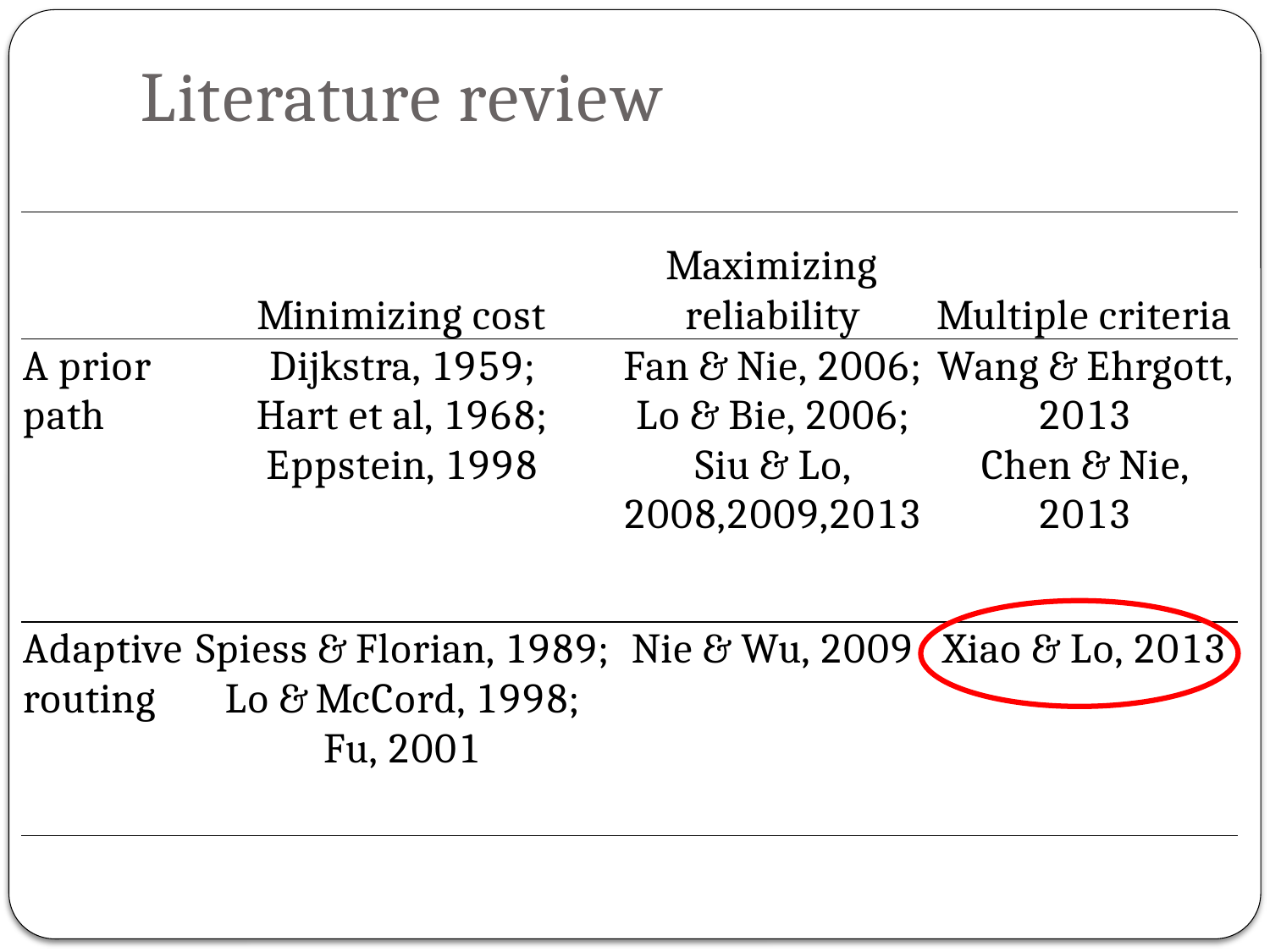

# Literature review
|  | Minimizing cost | Maximizing reliability | Multiple criteria |
| --- | --- | --- | --- |
| A prior path | Dijkstra, 1959; Hart et al, 1968; Eppstein, 1998 | Fan & Nie, 2006; Lo & Bie, 2006; Siu & Lo, 2008,2009,2013 | Wang & Ehrgott, 2013 Chen & Nie, 2013 |
| Adaptive routing | Spiess & Florian, 1989; Lo & McCord, 1998; Fu, 2001 | Nie & Wu, 2009 | Xiao & Lo, 2013 |